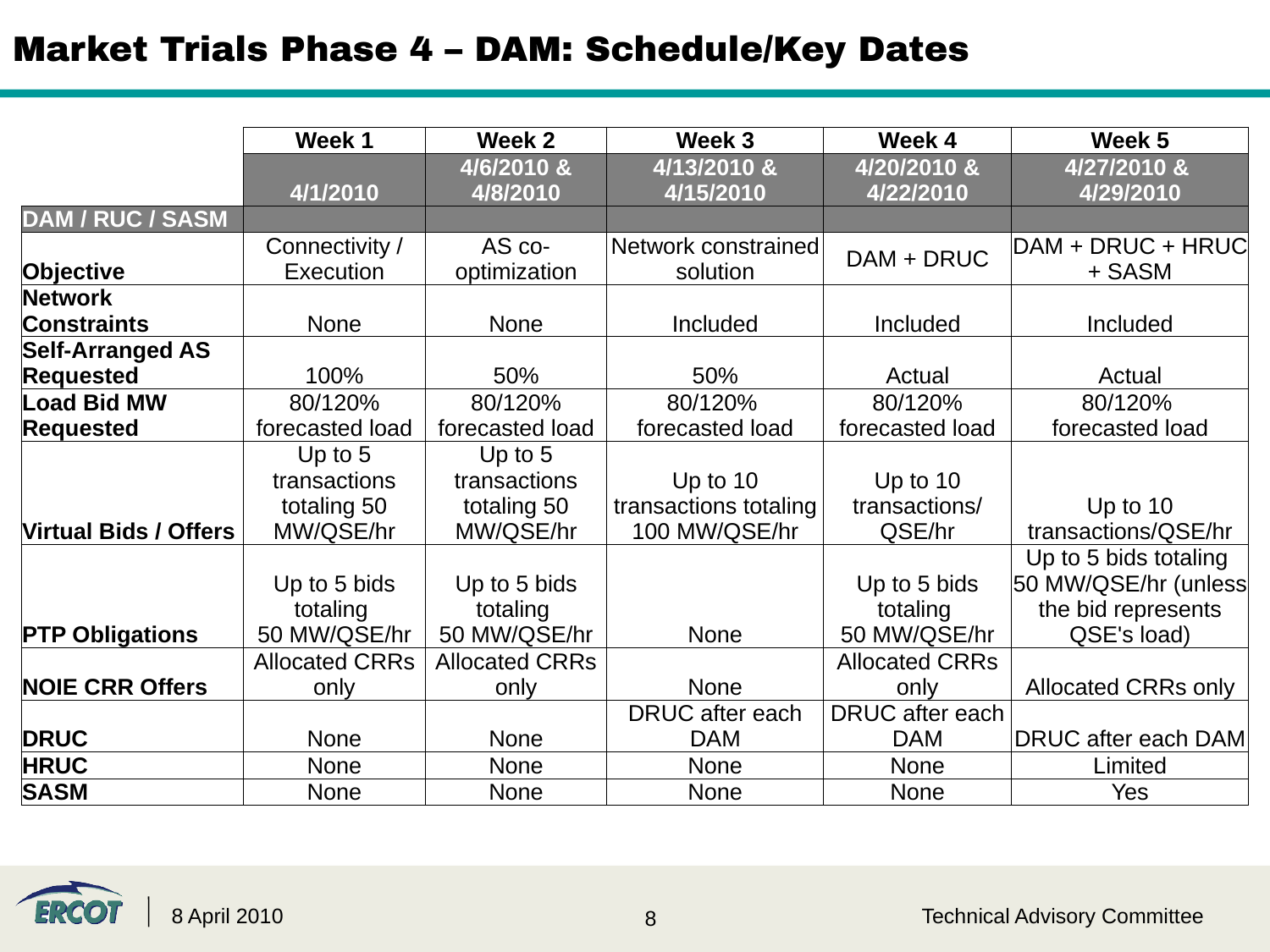

# Market Trials Phase 4 – DAM: Schedule/Key Dates

|  | Week 1 | Week 2 | Week 3 | Week 4 | Week 5 |
| --- | --- | --- | --- | --- | --- |
|  | 4/1/2010 | 4/6/2010 & 4/8/2010 | 4/13/2010 & 4/15/2010 | 4/20/2010 & 4/22/2010 | 4/27/2010 & 4/29/2010 |
| DAM / RUC / SASM |  |  |  |  |  |
| Objective | Connectivity / Execution | AS co-optimization | Network constrained solution | DAM + DRUC | DAM + DRUC + HRUC + SASM |
| Network Constraints | None | None | Included | Included | Included |
| Self-Arranged AS Requested | 100% | 50% | 50% | Actual | Actual |
| Load Bid MW Requested | 80/120% forecasted load | 80/120% forecasted load | 80/120% forecasted load | 80/120% forecasted load | 80/120% forecasted load |
| Virtual Bids / Offers | Up to 5 transactions totaling 50 MW/QSE/hr | Up to 5 transactions totaling 50 MW/QSE/hr | Up to 10 transactions totaling 100 MW/QSE/hr | Up to 10 transactions/ QSE/hr | Up to 10 transactions/QSE/hr |
| PTP Obligations | Up to 5 bids totaling 50 MW/QSE/hr | Up to 5 bids totaling 50 MW/QSE/hr | None | Up to 5 bids totaling 50 MW/QSE/hr | Up to 5 bids totaling 50 MW/QSE/hr (unless the bid represents QSE's load) |
| NOIE CRR Offers | Allocated CRRs only | Allocated CRRs only | None | Allocated CRRs only | Allocated CRRs only |
| DRUC | None | None | DRUC after each DAM | DRUC after each DAM | DRUC after each DAM |
| HRUC | None | None | None | None | Limited |
| SASM | None | None | None | None | Yes |
8 April 2010
Technical Advisory Committee